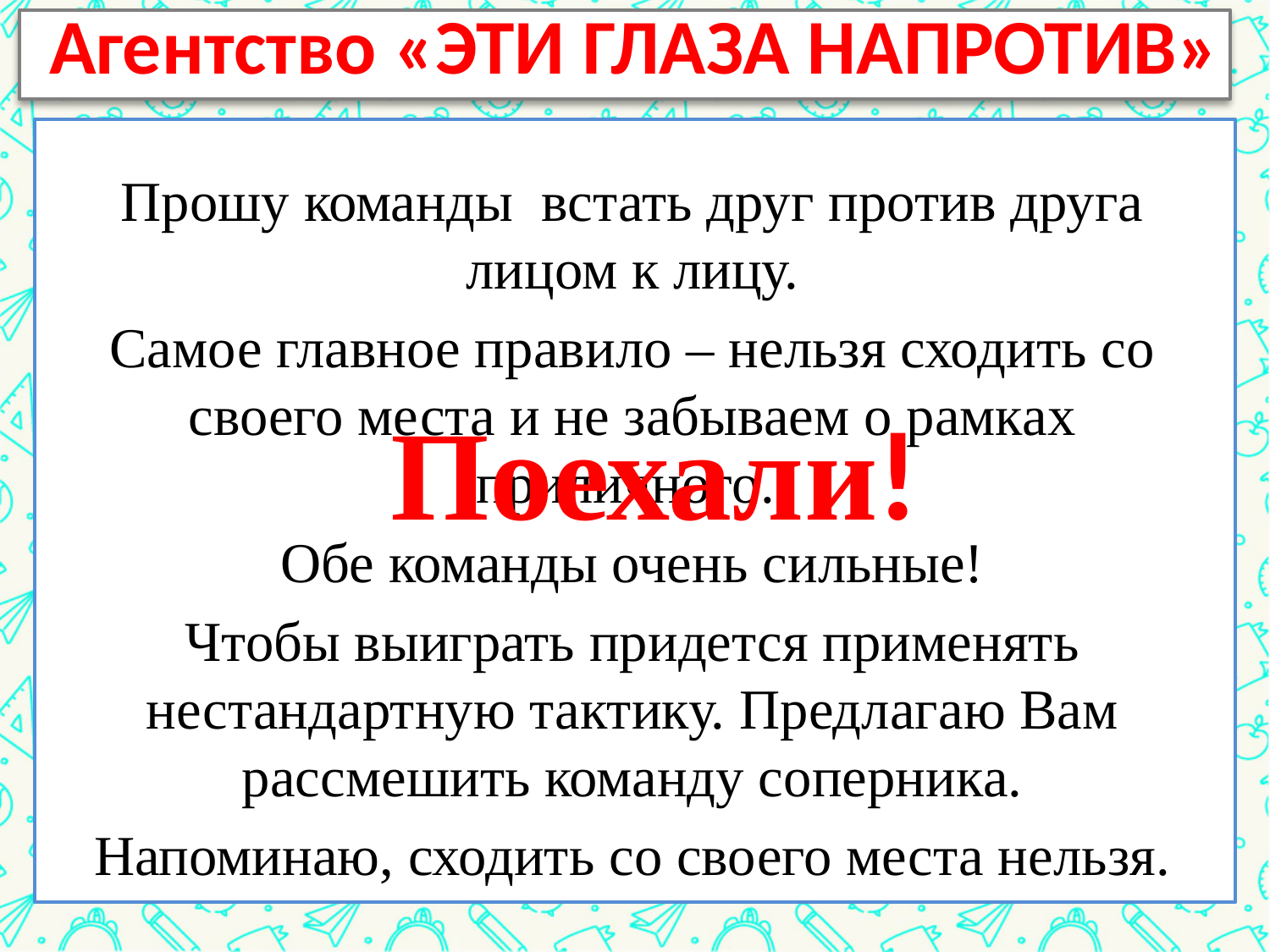

Агентство «ЭТИ ГЛАЗА НАПРОТИВ»

Прошу команды  встать друг против друга лицом к лицу.
Самое главное правило – нельзя сходить со своего места и не забываем о рамках приличного.
Обе команды очень сильные!
Чтобы выиграть придется применять нестандартную тактику. Предлагаю Вам рассмешить команду соперника.
Напоминаю, сходить со своего места нельзя.
Поехали!